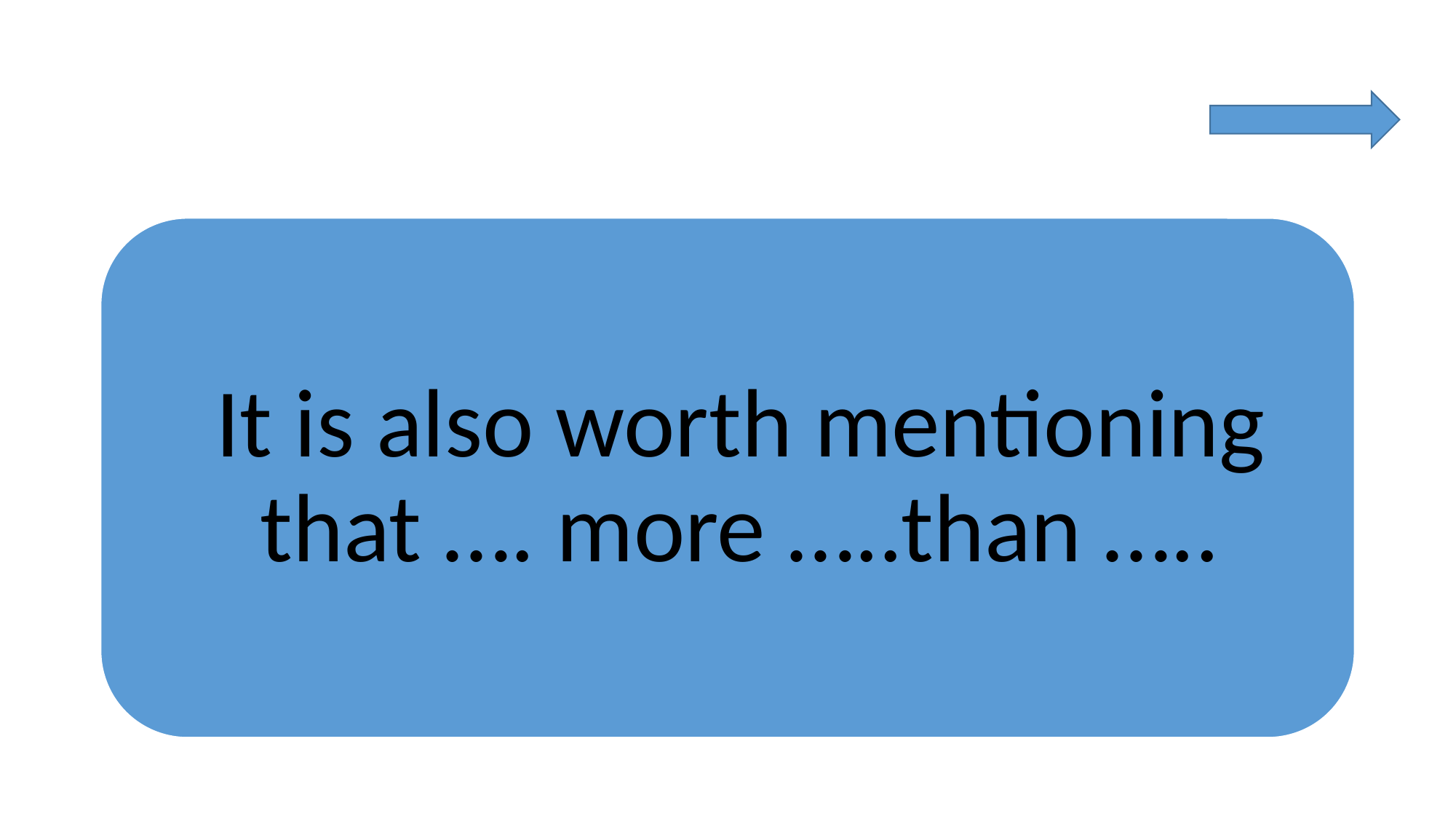

#

It is also worth mentioning that …. more …..than …..